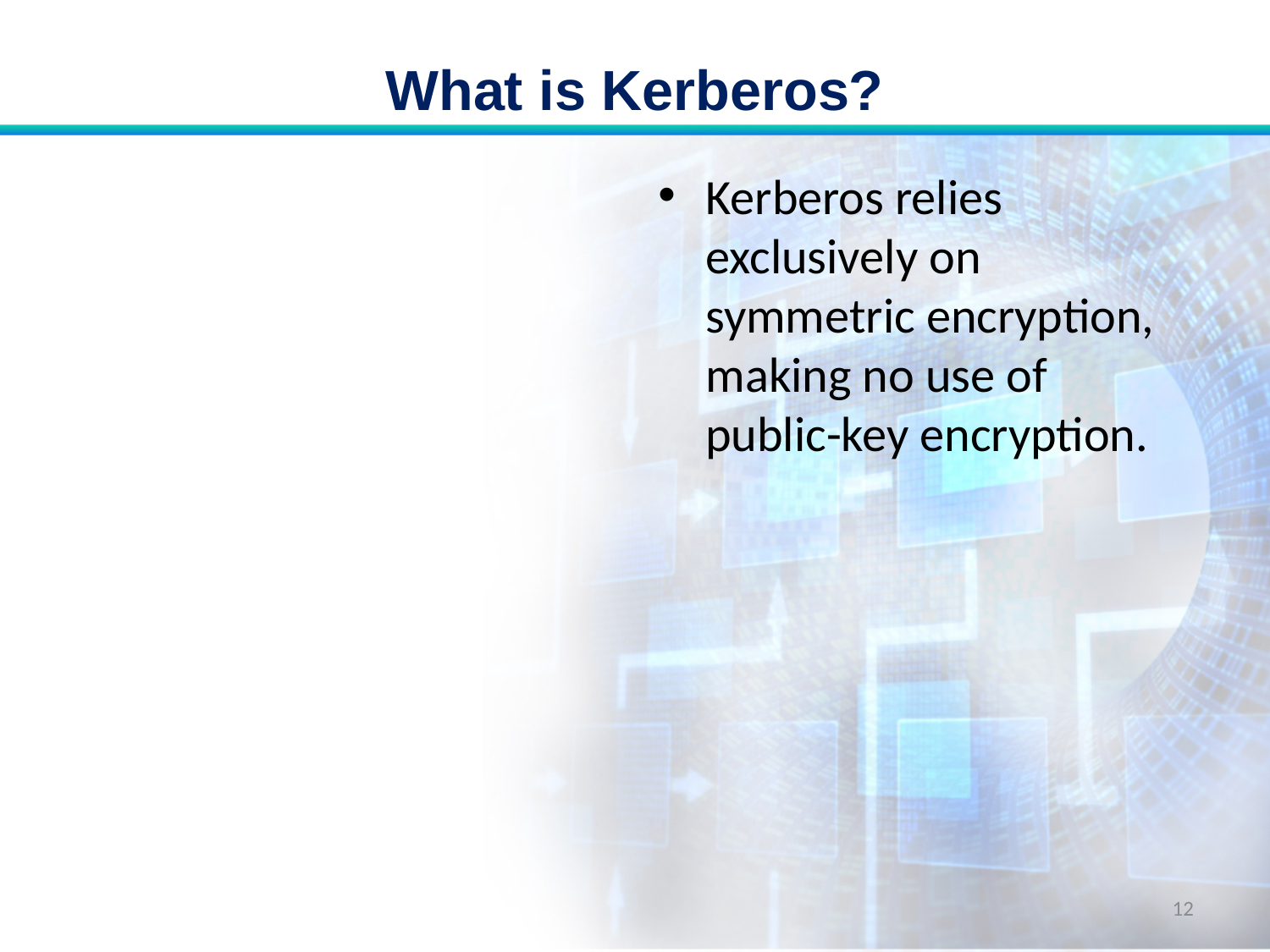

# What is Kerberos?
Kerberos relies exclusively on symmetric encryption, making no use of public-key encryption.
12